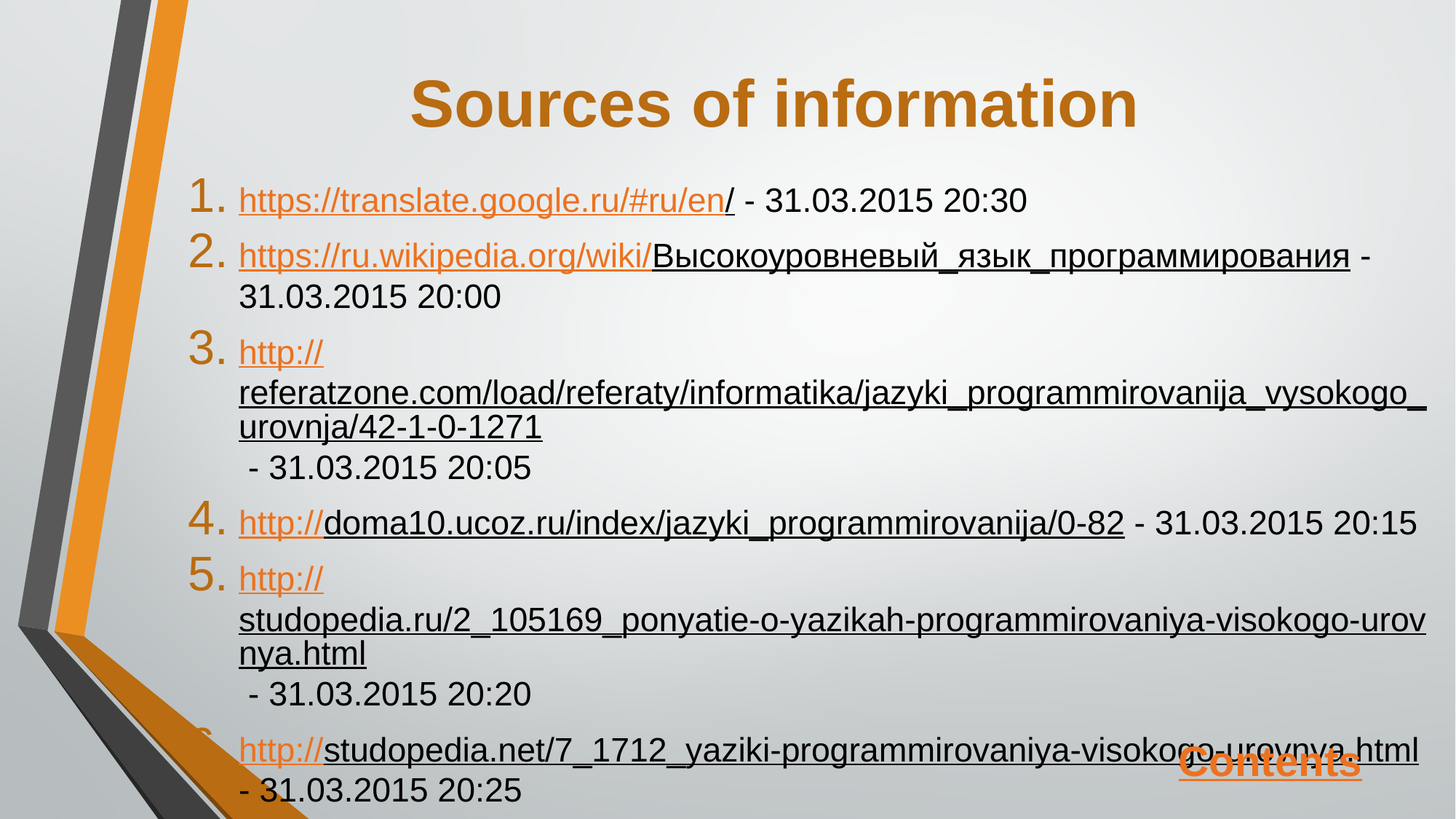

# Sources of information
https://translate.google.ru/#ru/en/ - 31.03.2015 20:30
https://ru.wikipedia.org/wiki/Высокоуровневый_язык_программирования - 31.03.2015 20:00
http://referatzone.com/load/referaty/informatika/jazyki_programmirovanija_vysokogo_urovnja/42-1-0-1271 - 31.03.2015 20:05
http://doma10.ucoz.ru/index/jazyki_programmirovanija/0-82 - 31.03.2015 20:15
http://studopedia.ru/2_105169_ponyatie-o-yazikah-programmirovaniya-visokogo-urovnya.html - 31.03.2015 20:20
http://studopedia.net/7_1712_yaziki-programmirovaniya-visokogo-urovnya.html - 31.03.2015 20:25
Contents